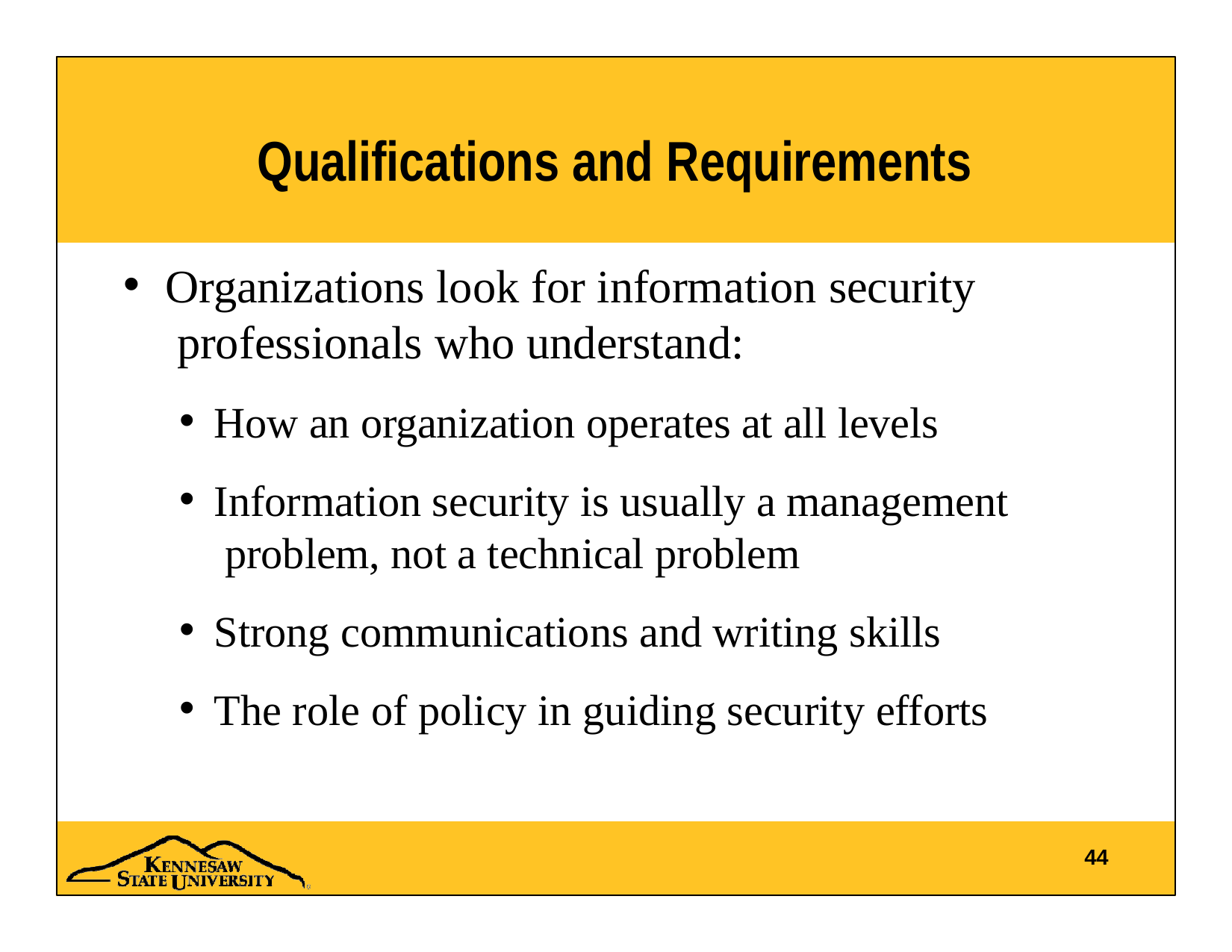

# Qualifications and Requirements
Organizations look for information security  professionals who understand:
How an organization operates at all levels
Information security is usually a management  problem, not a technical problem
Strong communications and writing skills
The role of policy in guiding security efforts

44